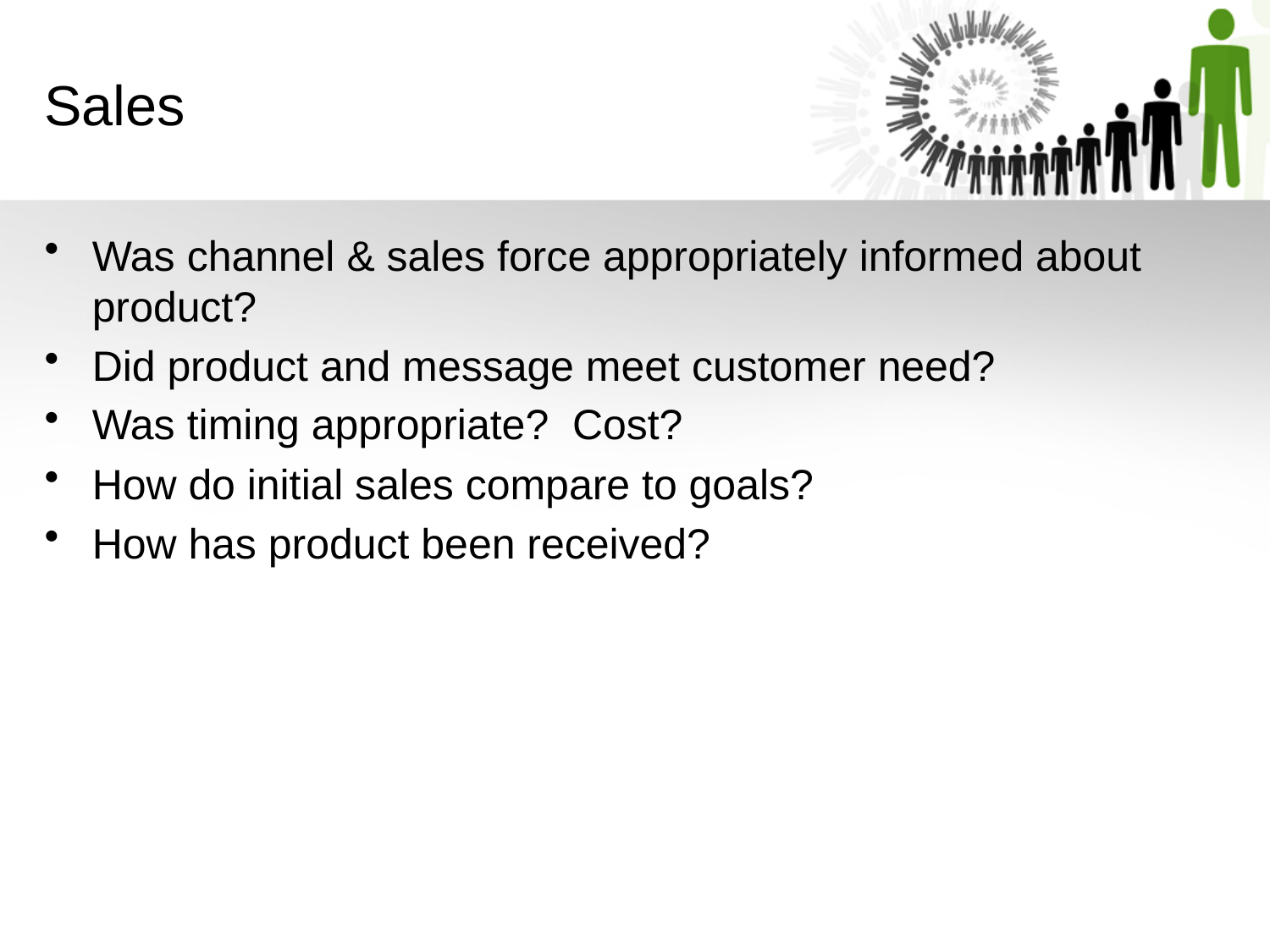

Sales
Was channel & sales force appropriately informed about product?
Did product and message meet customer need?
Was timing appropriate?  Cost?
How do initial sales compare to goals?
How has product been received?